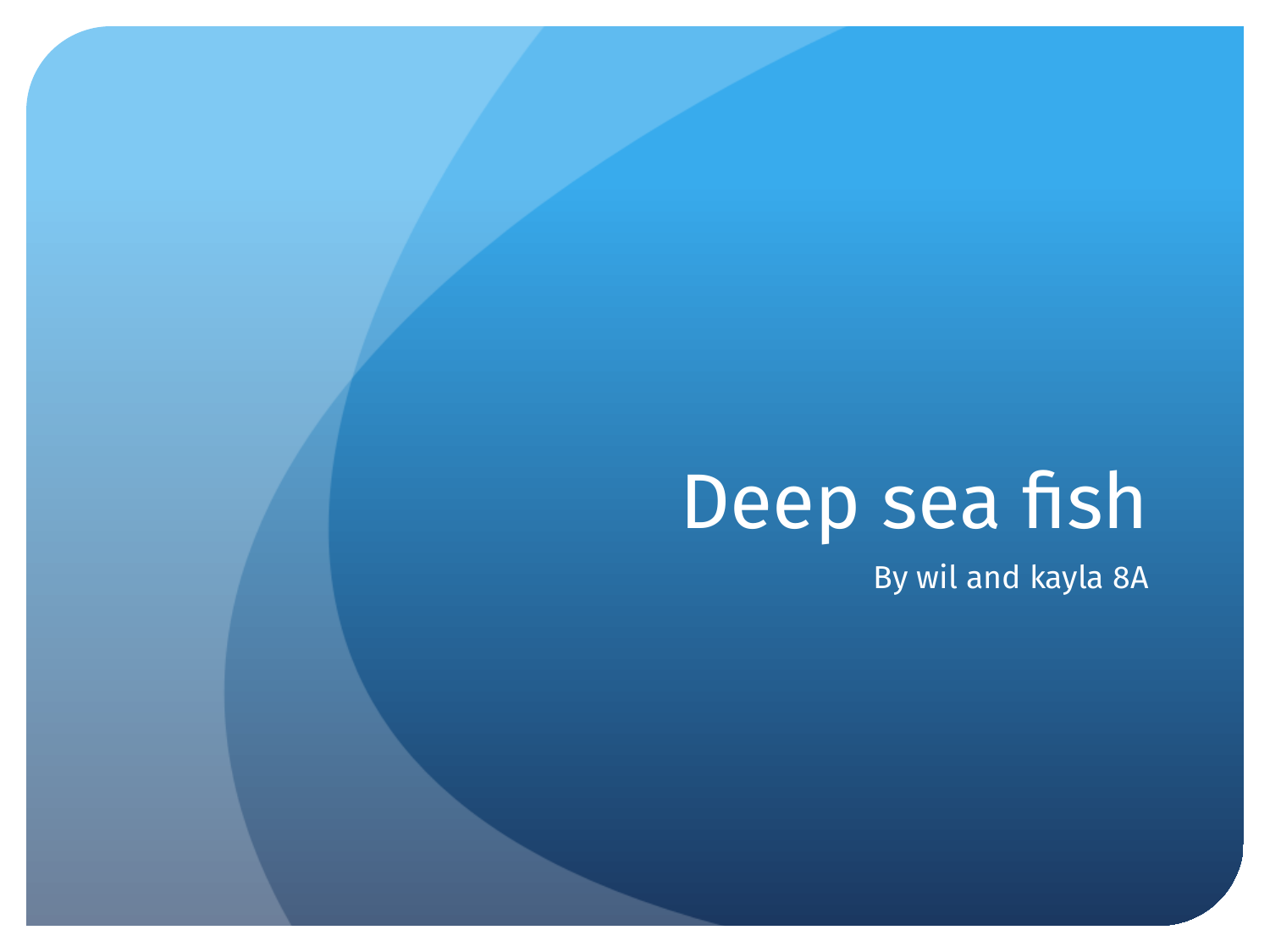

# Deep sea fish
By wil and kayla 8A